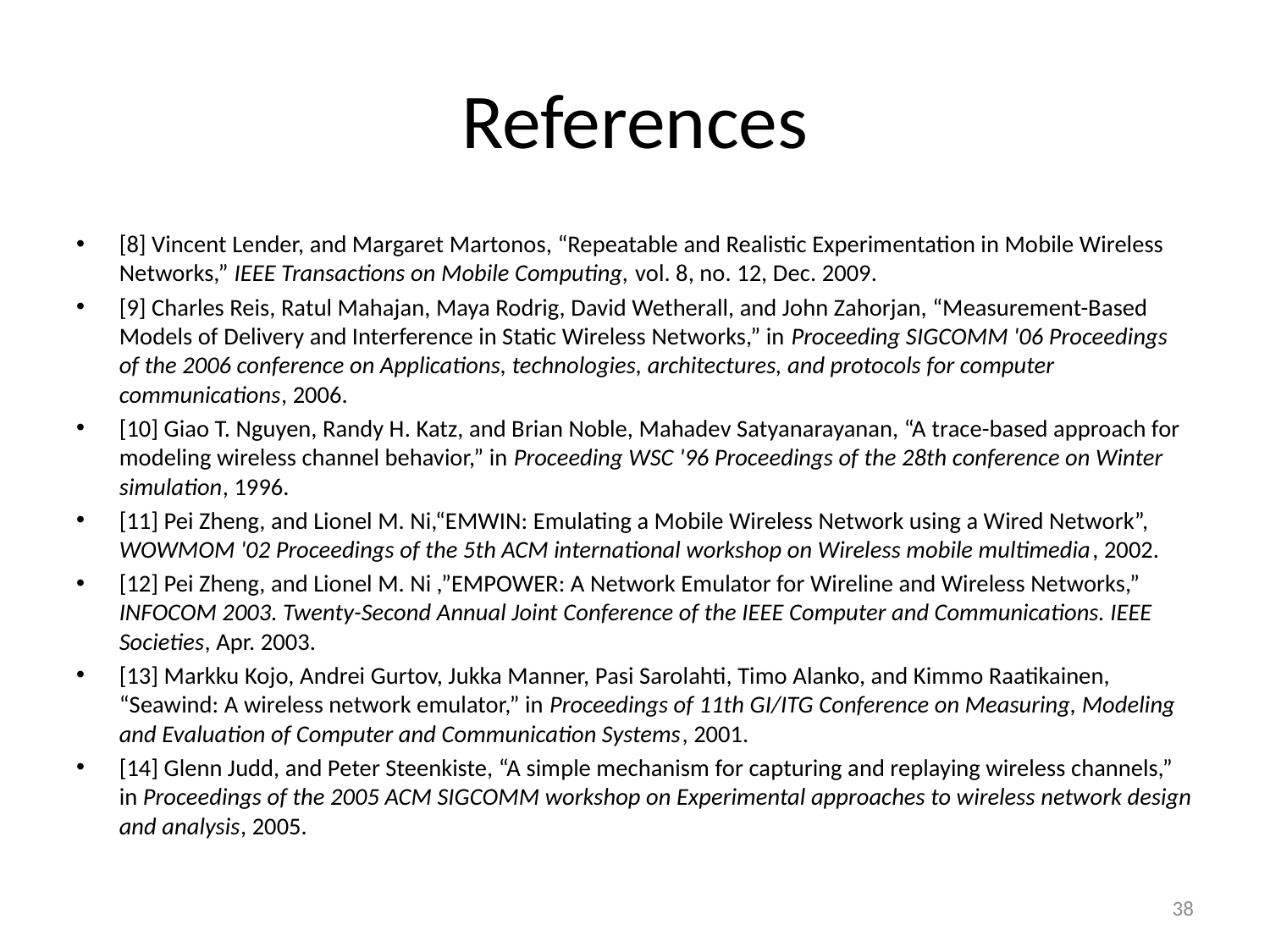

# References
[8] Vincent Lender, and Margaret Martonos, “Repeatable and Realistic Experimentation in Mobile Wireless Networks,” IEEE Transactions on Mobile Computing, vol. 8, no. 12, Dec. 2009.
[9] Charles Reis, Ratul Mahajan, Maya Rodrig, David Wetherall, and John Zahorjan, “Measurement-Based Models of Delivery and Interference in Static Wireless Networks,” in Proceeding SIGCOMM '06 Proceedings of the 2006 conference on Applications, technologies, architectures, and protocols for computer communications, 2006.
[10] Giao T. Nguyen, Randy H. Katz, and Brian Noble, Mahadev Satyanarayanan, “A trace-based approach for modeling wireless channel behavior,” in Proceeding WSC '96 Proceedings of the 28th conference on Winter simulation, 1996.
[11] Pei Zheng, and Lionel M. Ni,“EMWIN: Emulating a Mobile Wireless Network using a Wired Network”, WOWMOM '02 Proceedings of the 5th ACM international workshop on Wireless mobile multimedia, 2002.
[12] Pei Zheng, and Lionel M. Ni ,”EMPOWER: A Network Emulator for Wireline and Wireless Networks,” INFOCOM 2003. Twenty-Second Annual Joint Conference of the IEEE Computer and Communications. IEEE Societies, Apr. 2003.
[13] Markku Kojo, Andrei Gurtov, Jukka Manner, Pasi Sarolahti, Timo Alanko, and Kimmo Raatikainen, “Seawind: A wireless network emulator,” in Proceedings of 11th GI/ITG Conference on Measuring, Modeling and Evaluation of Computer and Communication Systems, 2001.
[14] Glenn Judd, and Peter Steenkiste, “A simple mechanism for capturing and replaying wireless channels,” in Proceedings of the 2005 ACM SIGCOMM workshop on Experimental approaches to wireless network design and analysis, 2005.

38